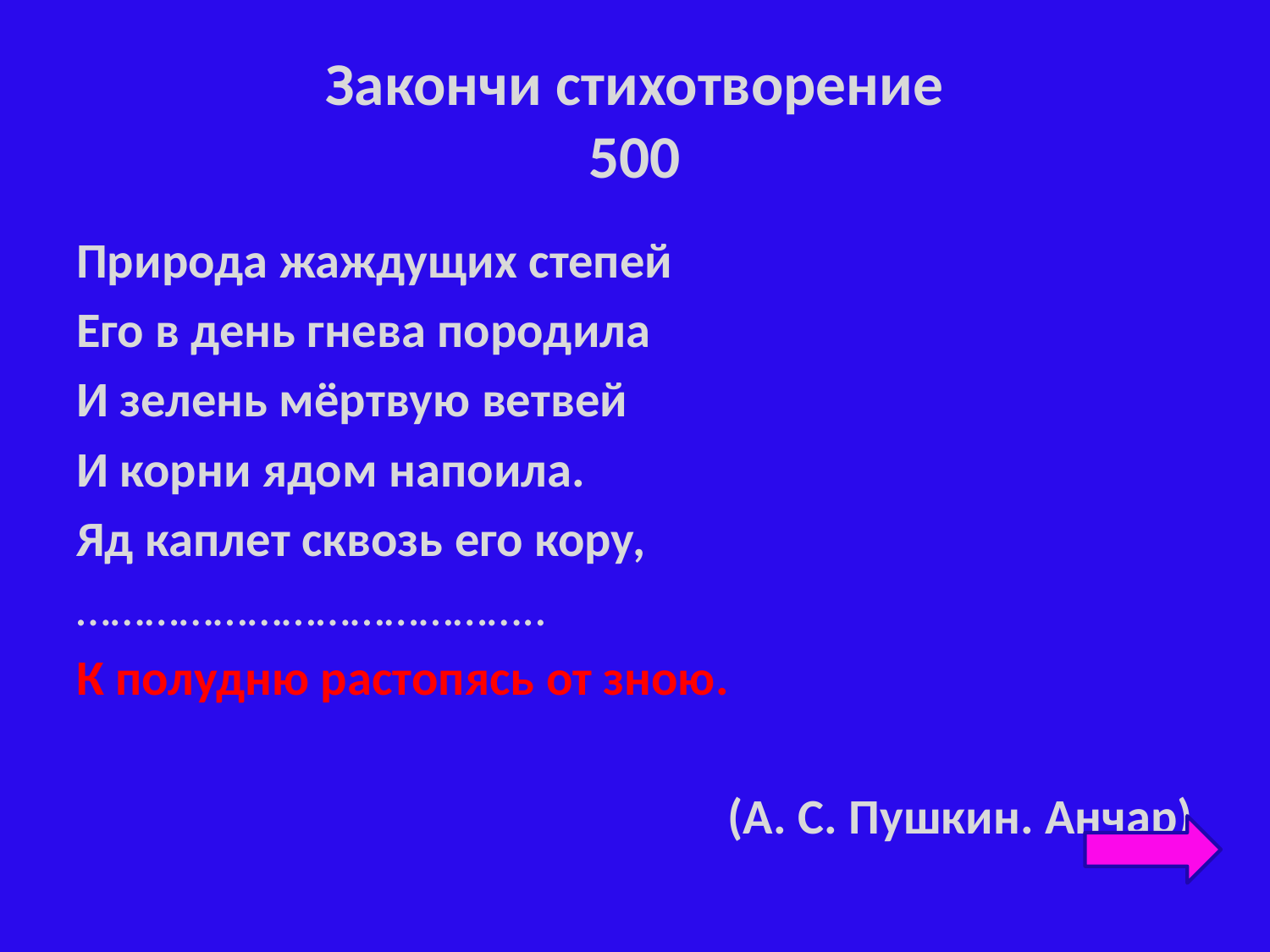

# Закончи стихотворение 500
Природа жаждущих степей
Его в день гнева породила
И зелень мёртвую ветвей
И корни ядом напоила.
Яд каплет сквозь его кору,
…………………………………..
К полудню растопясь от зною.

(А. С. Пушкин. Анчар)